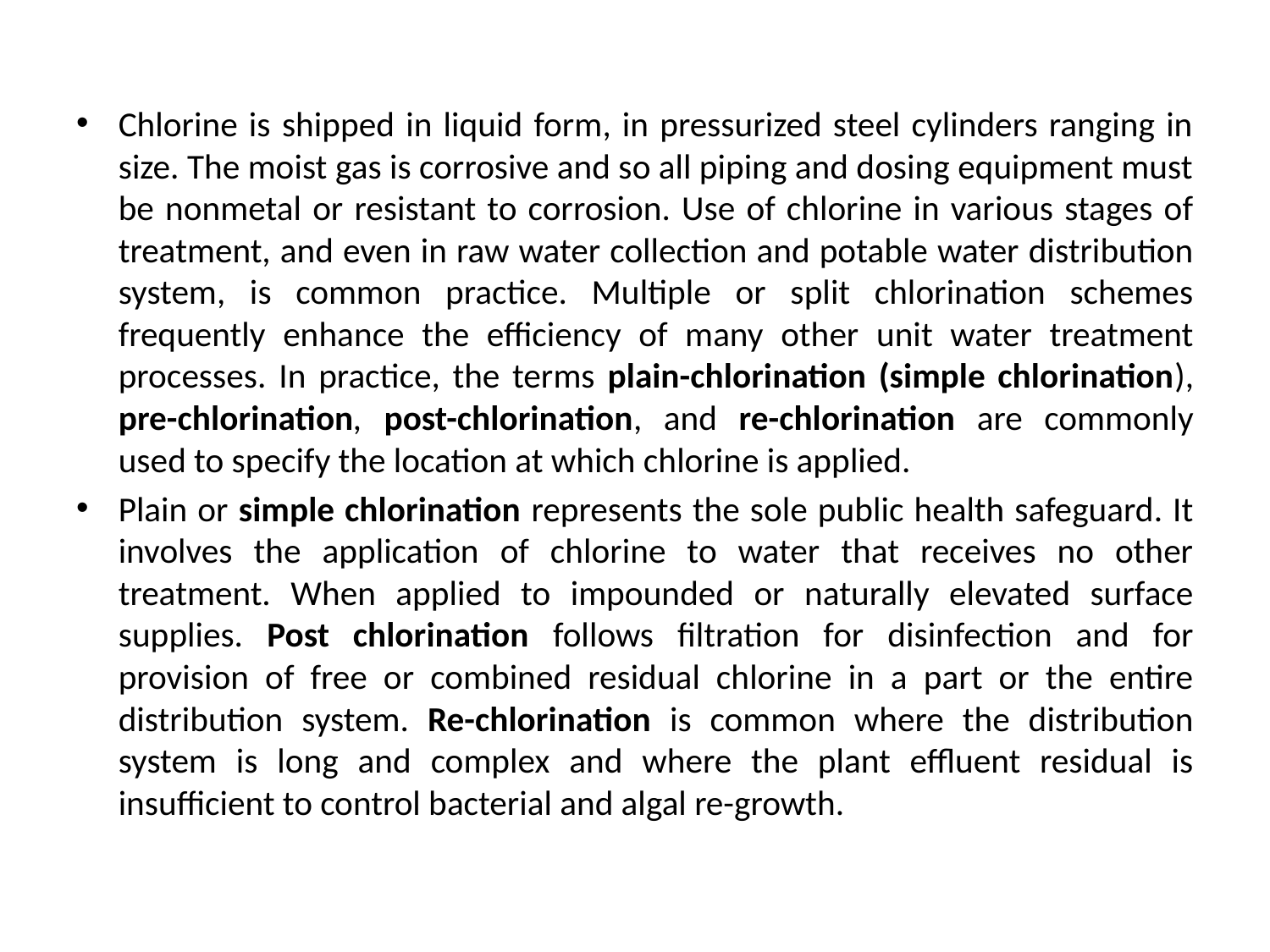

Chlorine is shipped in liquid form, in pressurized steel cylinders ranging in size. The moist gas is corrosive and so all piping and dosing equipment must be nonmetal or resistant to corrosion. Use of chlorine in various stages of treatment, and even in raw water collection and potable water distribution system, is common practice. Multiple or split chlorination schemes frequently enhance the efficiency of many other unit water treatment processes. In practice, the terms plain-chlorination (simple chlorination), pre-chlorination, post-chlorination, and re-chlorination are commonly used to specify the location at which chlorine is applied.
Plain or simple chlorination represents the sole public health safeguard. It involves the application of chlorine to water that receives no other treatment. When applied to impounded or naturally elevated surface supplies. Post chlorination follows filtration for disinfection and for provision of free or combined residual chlorine in a part or the entire distribution system. Re-chlorination is common where the distribution system is long and complex and where the plant effluent residual is insufficient to control bacterial and algal re-growth.